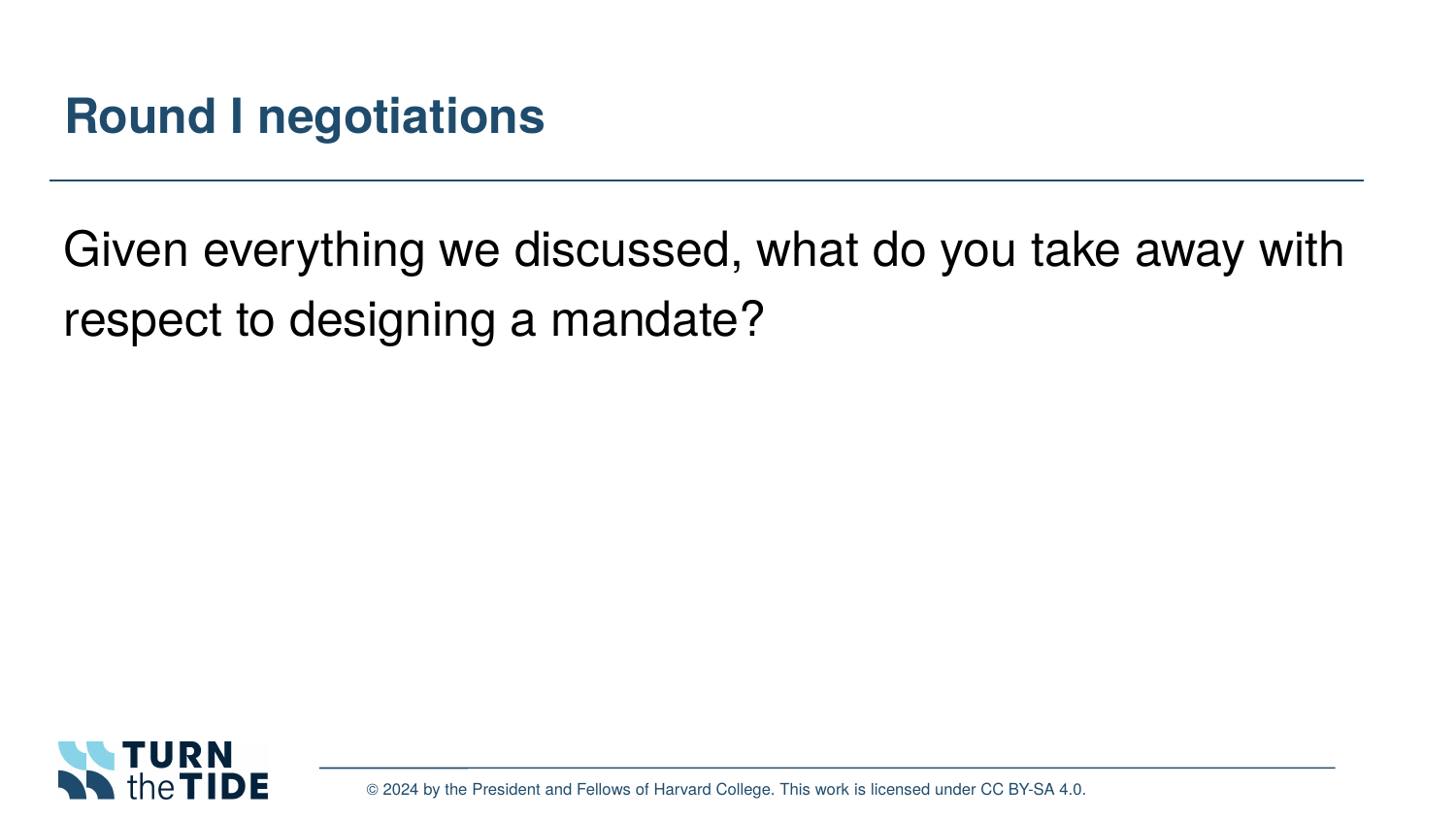

# Round I negotiations
Given everything we discussed, what do you take away with respect to designing a mandate?